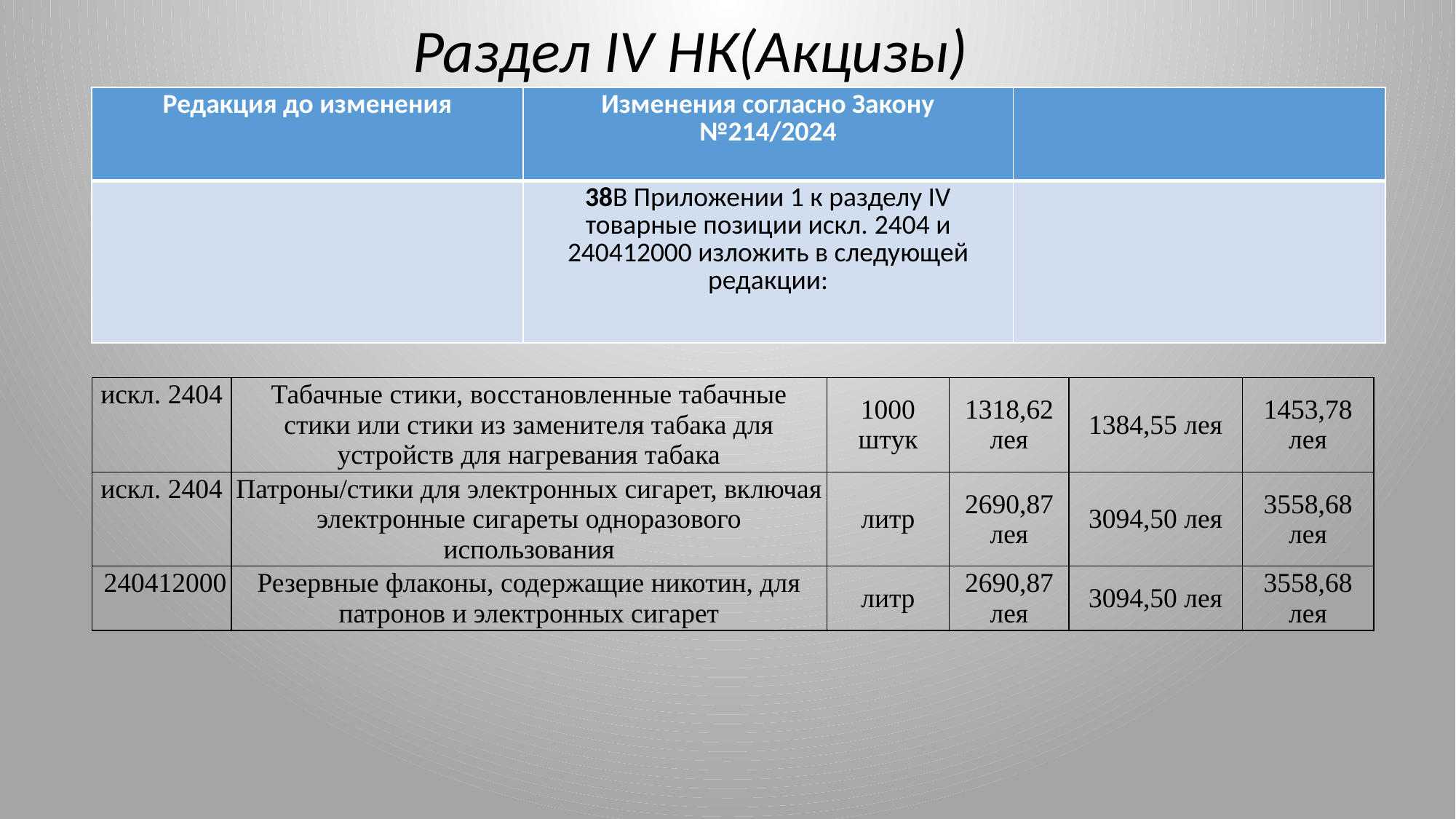

# Раздел IV НК(Aкцизы)
| Редакция до изменения | Изменения согласно Закону №214/2024 |  |
| --- | --- | --- |
|  | 38В Приложении 1 к разделу IV товарные позиции искл. 2404 и 240412000 изложить в следующей редакции: |  |
| искл. 2404 | Табачные стики, восстановленные табачные стики или стики из заменителя табака для устройств для нагревания табака | 1000 штук | 1318,62 лея | 1384,55 лея | 1453,78 лея |
| --- | --- | --- | --- | --- | --- |
| искл. 2404 | Патроны/стики для электронных сигарет, включая электронные сигареты одноразового использования | литр | 2690,87 лея | 3094,50 лея | 3558,68 лея |
| 240412000 | Резервные флаконы, содержащие никотин, для патронов и электронных сигарет | литр | 2690,87 лея | 3094,50 лея | 3558,68 лея |